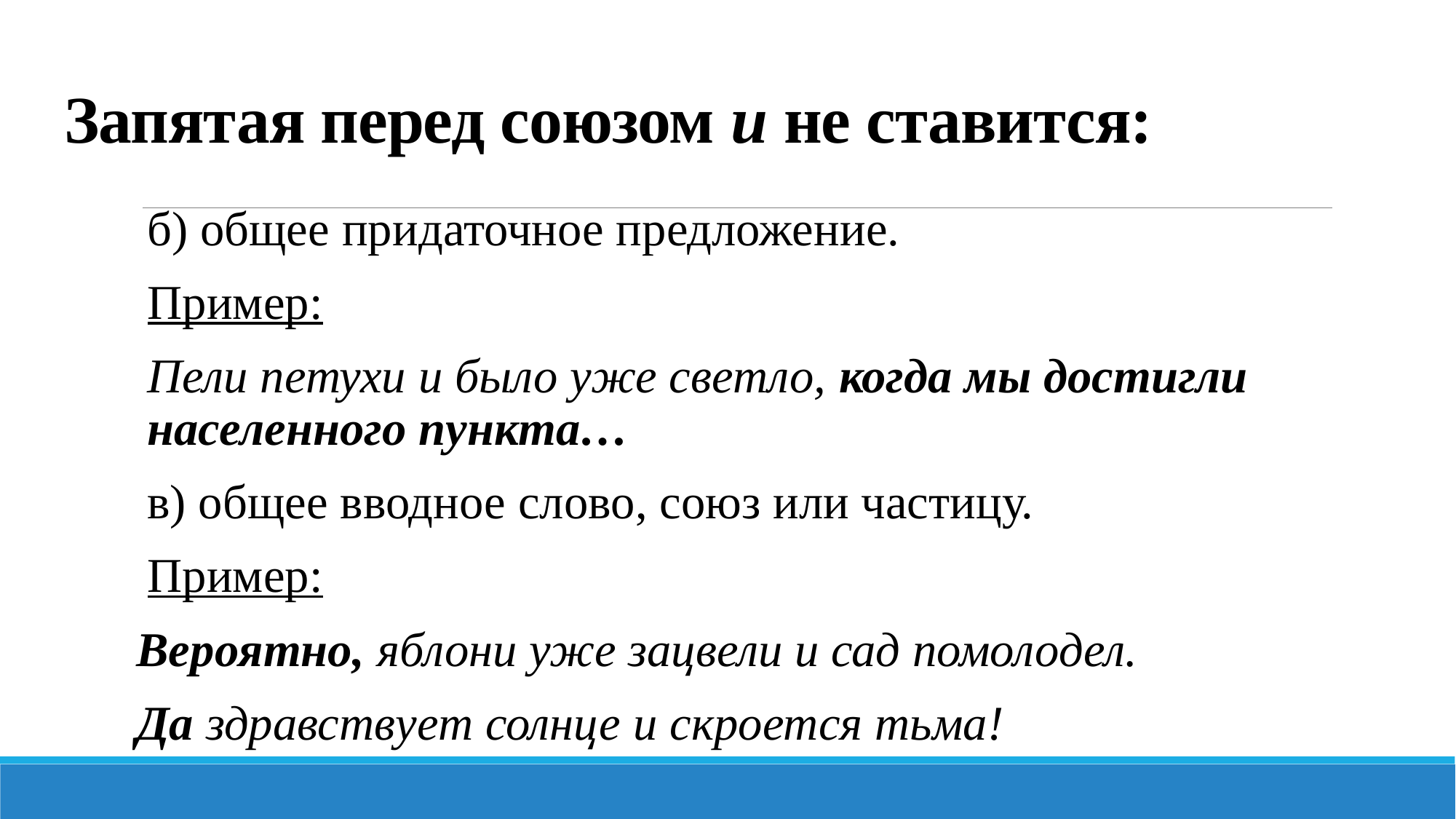

# Запятая перед союзом и не ставится:
б) общее придаточное предложение.
Пример:
Пели петухи и было уже светло, когда мы достигли населенного пункта…
в) общее вводное слово, союз или частицу.
Пример:
Вероятно, яблони уже зацвели и сад помолодел.
Да здравствует солнце и скроется тьма!